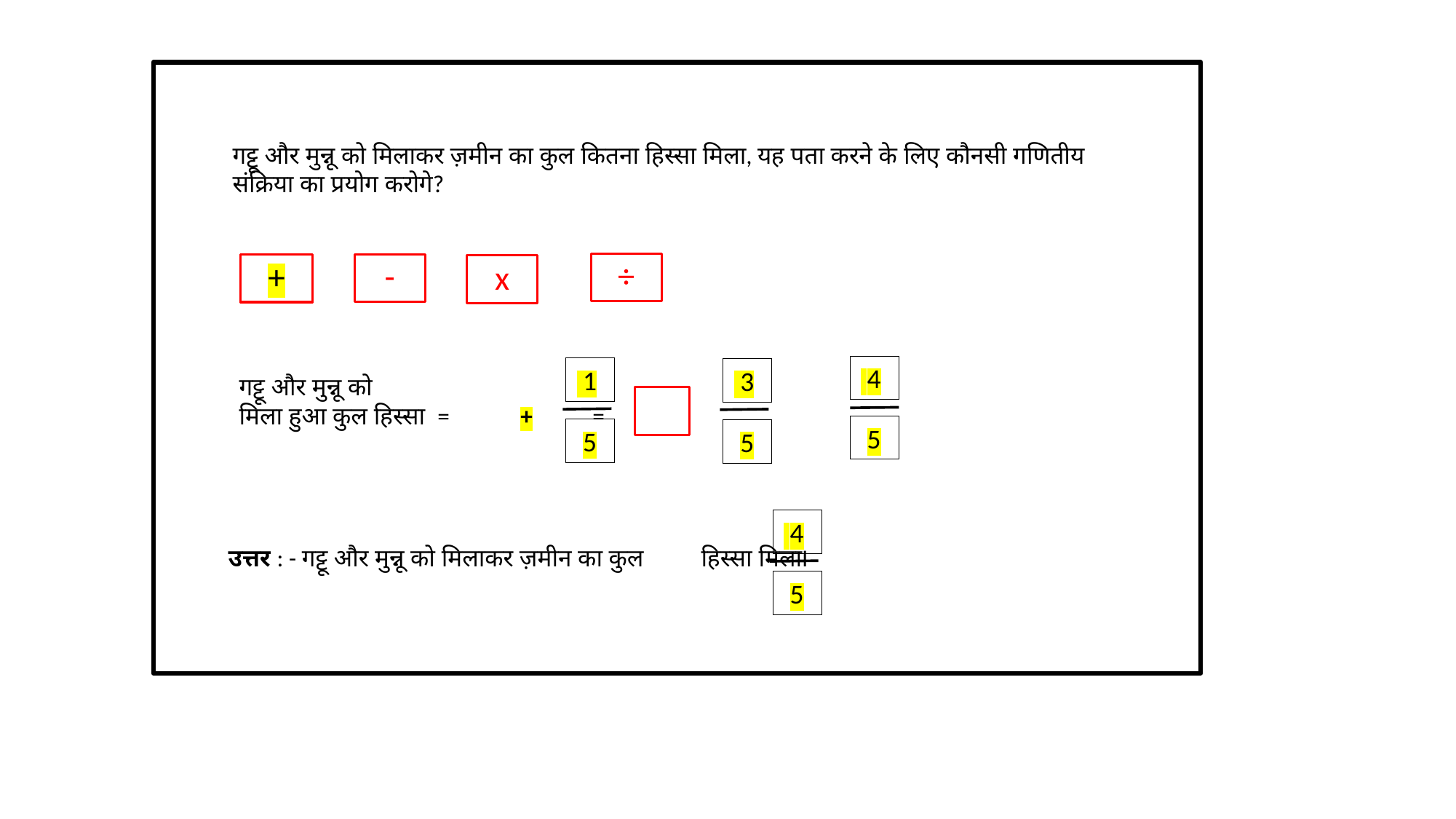

गट्टू और मुन्नू को मिलाकर ज़मीन का कुल कितना हिस्सा मिला, यह पता करने के लिए कौनसी गणितीय संक्रिया का प्रयोग करोगे?
÷

+

-

x

 4
 1
 3
गट्टू और मुन्नू को
मिला हुआ कुल हिस्सा  =             +           =

 5
 5
 5
 4
उत्तर : - गट्टू और मुन्नू को मिलाकर ज़मीन का कुल         हिस्सा मिलाI

 5